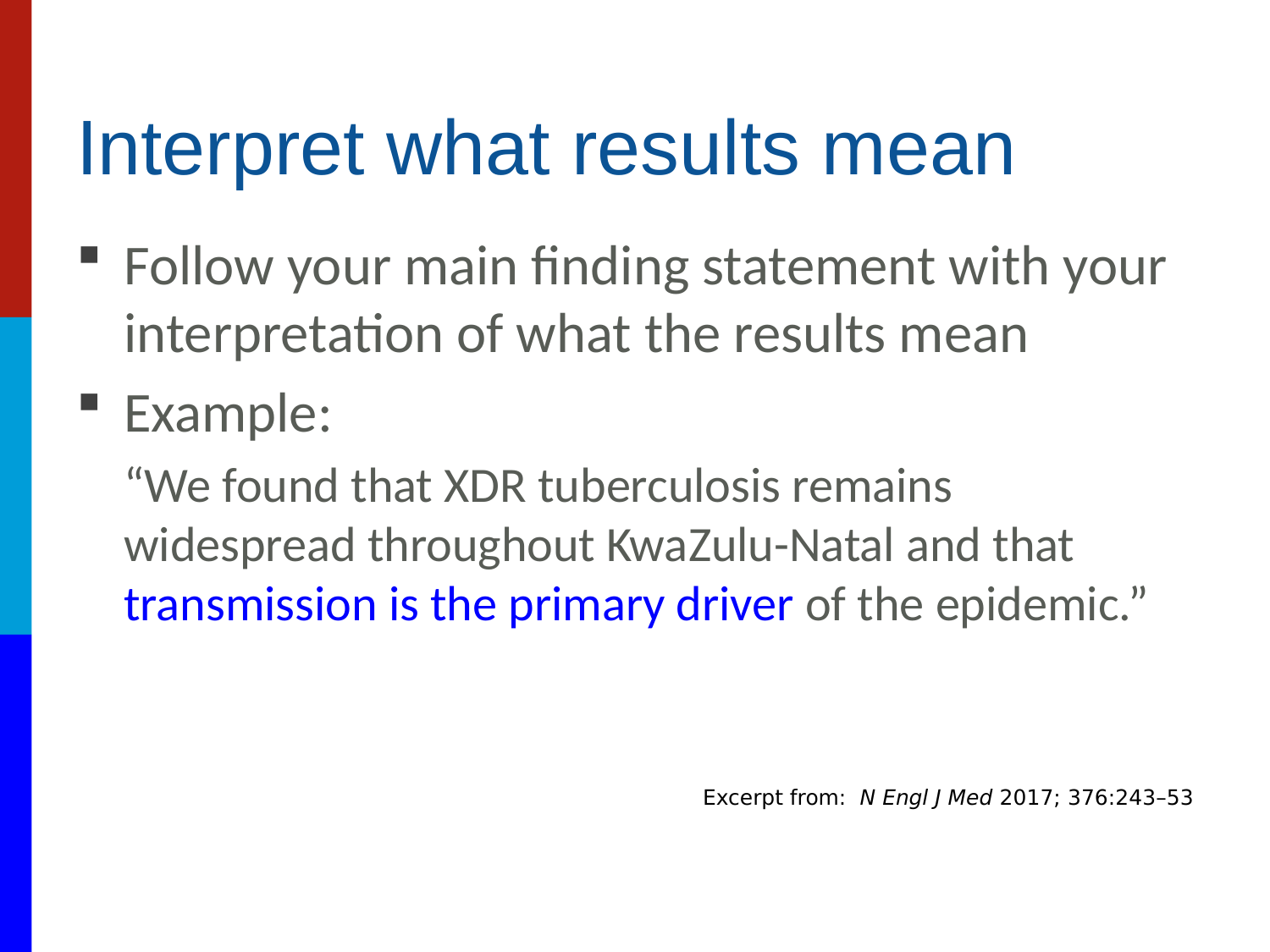

# Interpret what results mean
Follow your main finding statement with your interpretation of what the results mean
Example:
“We found that XDR tuberculosis remains widespread throughout KwaZulu-Natal and that transmission is the primary driver of the epidemic.”
Excerpt from:  N Engl J Med 2017; 376:243–53